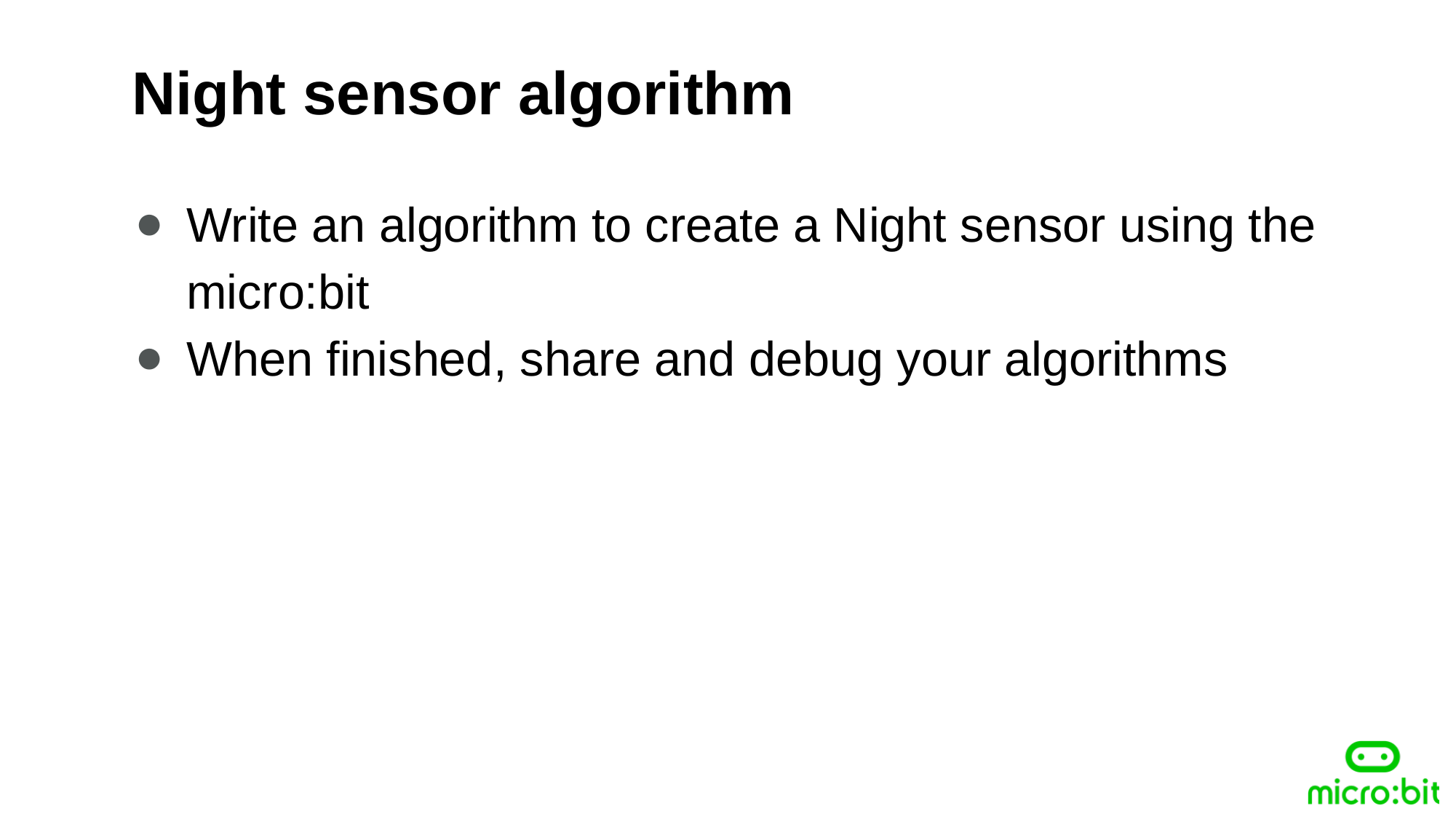

Night sensor algorithm

Write an algorithm to create a Night sensor using the micro:bit
When finished, share and debug your algorithms